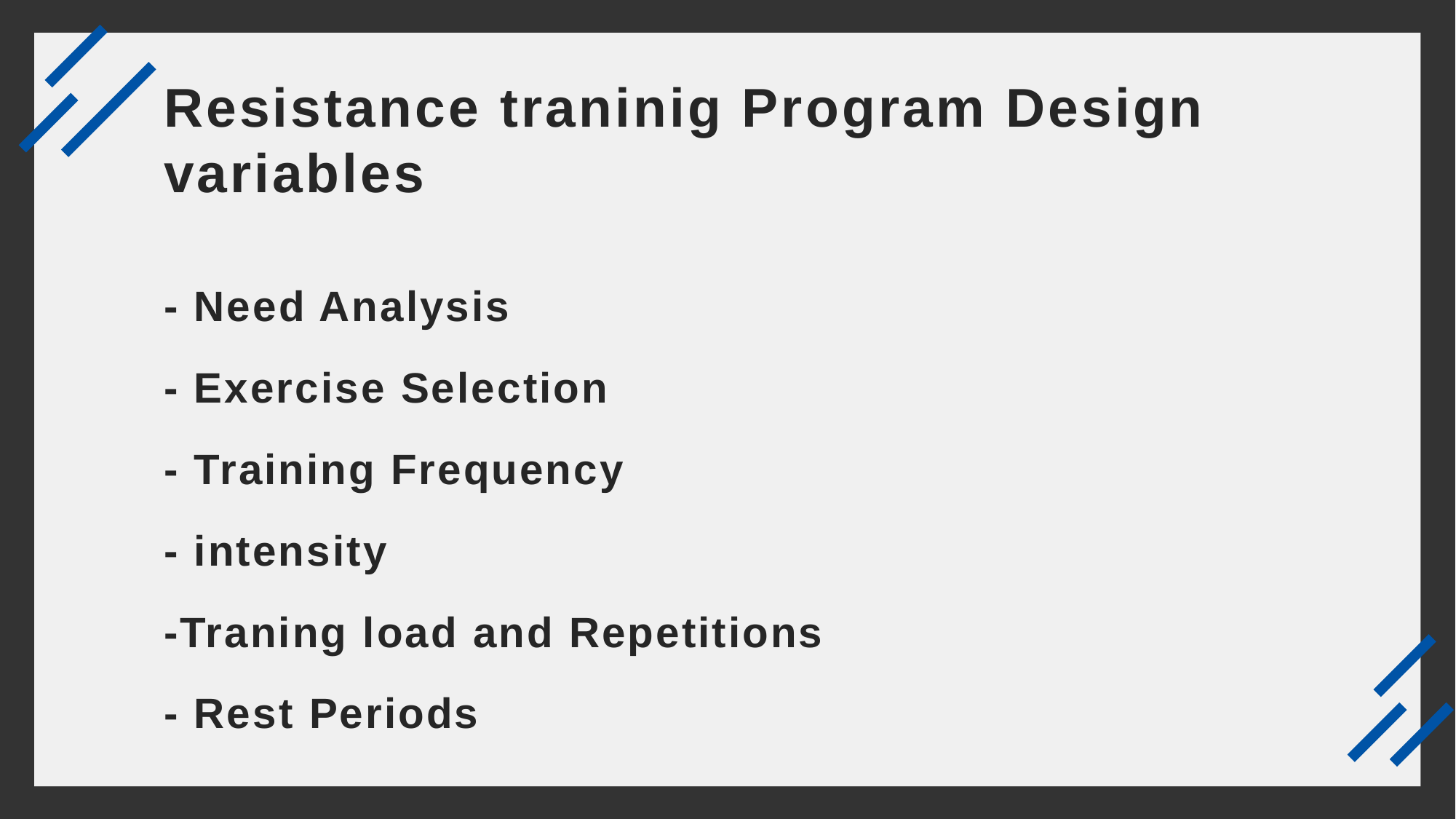

# Resistance traninig Program Design variables
- Need Analysis
- Exercise Selection
- Training Frequency
- intensity
-Traning load and Repetitions
- Rest Periods